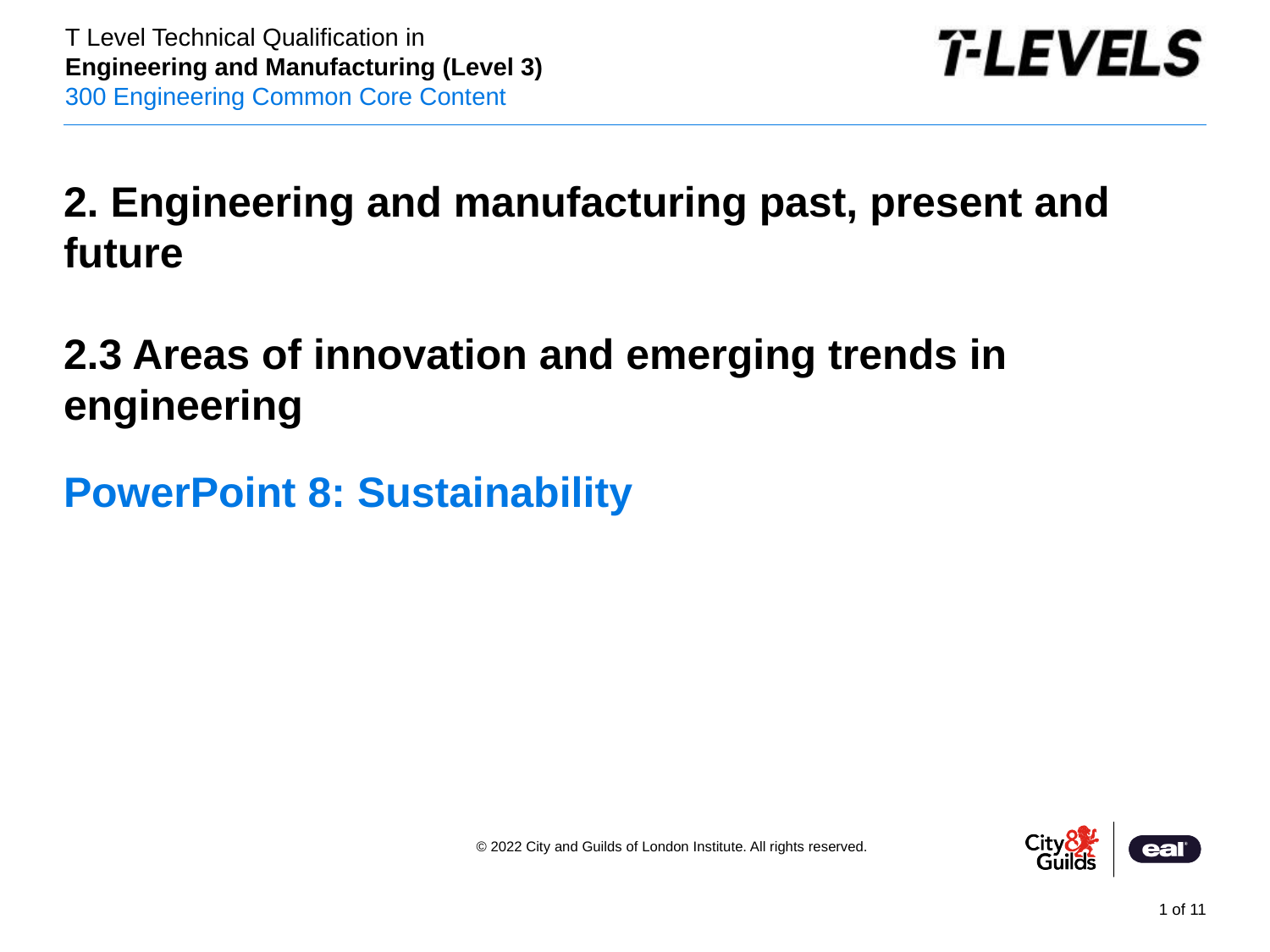

2. Engineering and manufacturing past, present and future

2.3 Areas of innovation and emerging trends in engineering

PowerPoint presentation
# PowerPoint 8: Sustainability